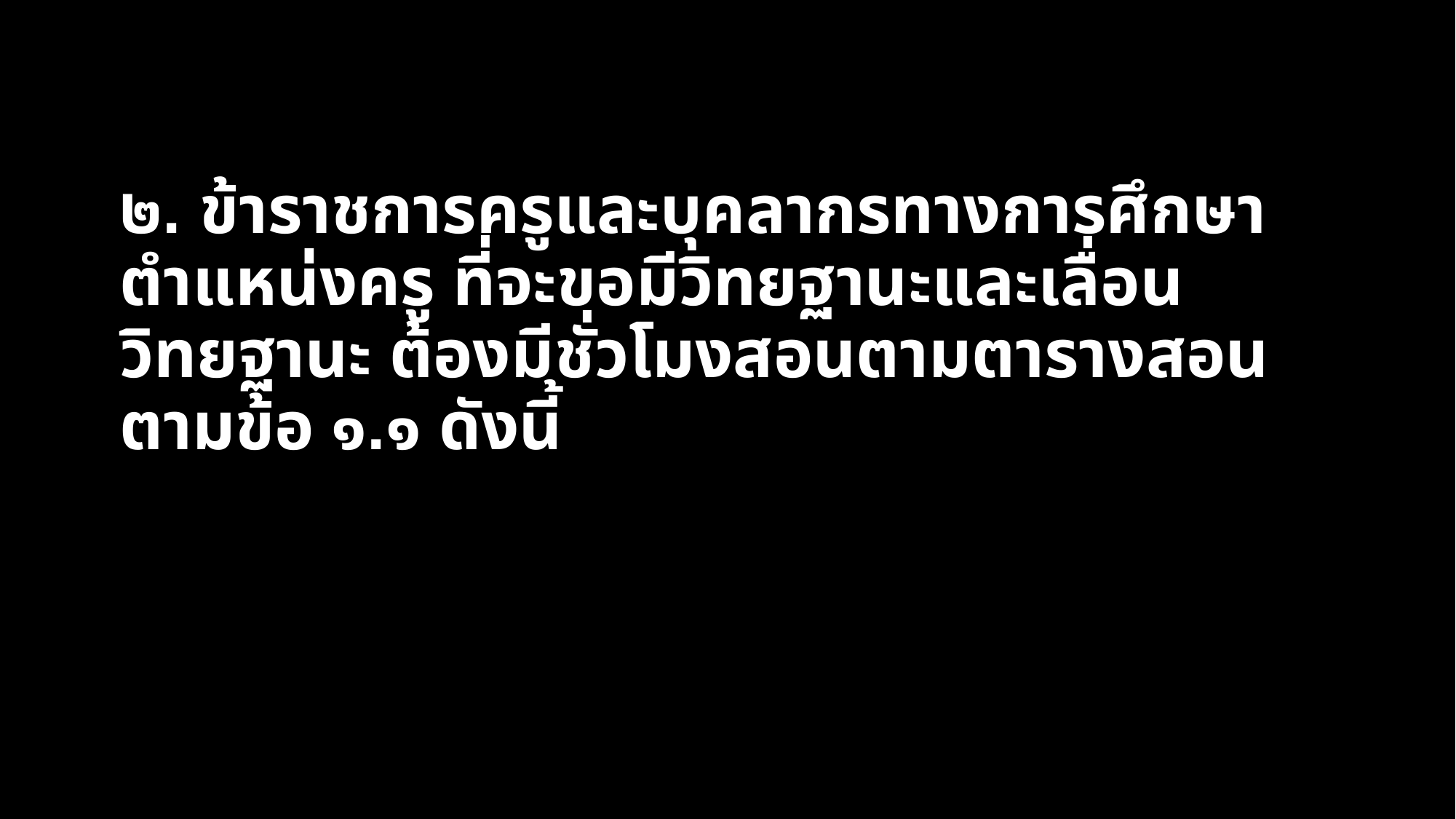

# ๒. ข้าราชการครูและบุคลากรทางการศึกษา ตําแหน่งครู ที่จะขอมีวิทยฐานะและเลื่อนวิทยฐานะ ต้องมีชั่วโมงสอนตามตารางสอน ตามข้อ ๑.๑ ดังนี้